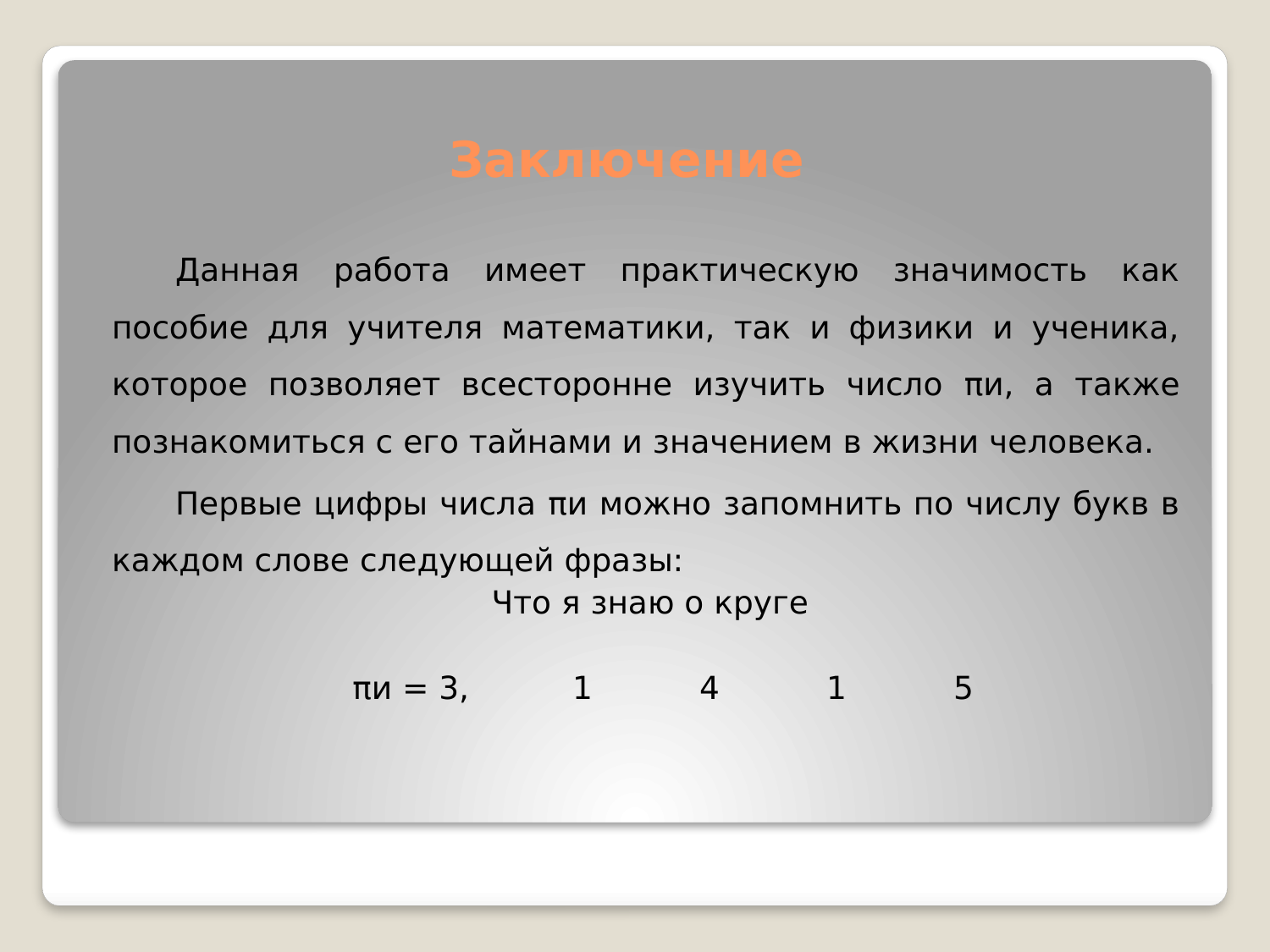

# Заключение
Данная работа имеет практическую значимость как пособие для учителя математики, так и физики и ученика, которое позволяет всесторонне изучить число πи, а также познакомиться с его тайнами и значением в жизни человека.
Первые цифры числа πи можно запомнить по числу букв в каждом слове следующей фразы:
                                         Что я знаю о круге

       πи = 3,	1	4	1	5